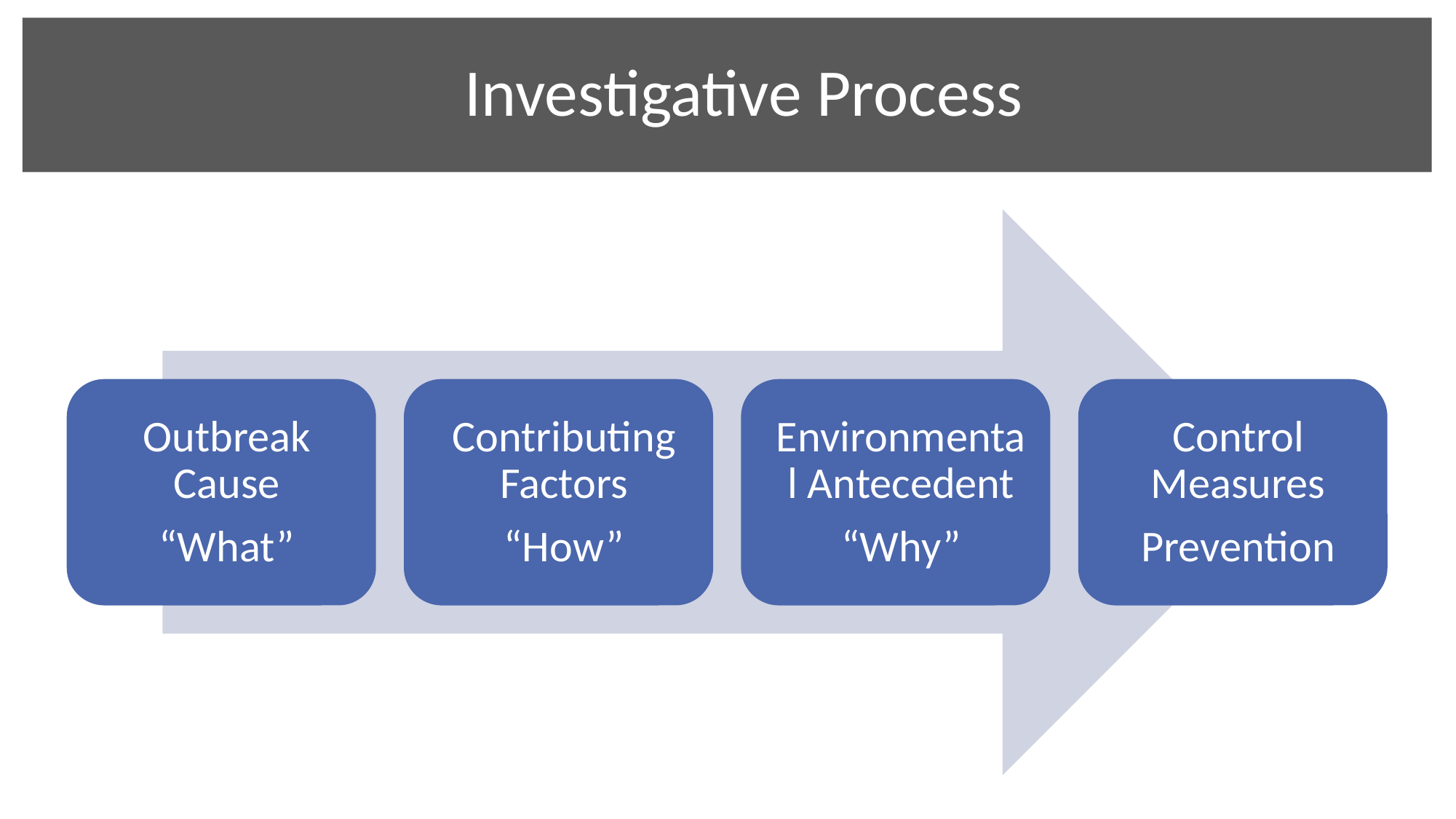

# Investigative Process
Outbreak Cause
“What”
Contributing Factors
“How”
Environmental Antecedent
“Why”
Control Measures
Prevention